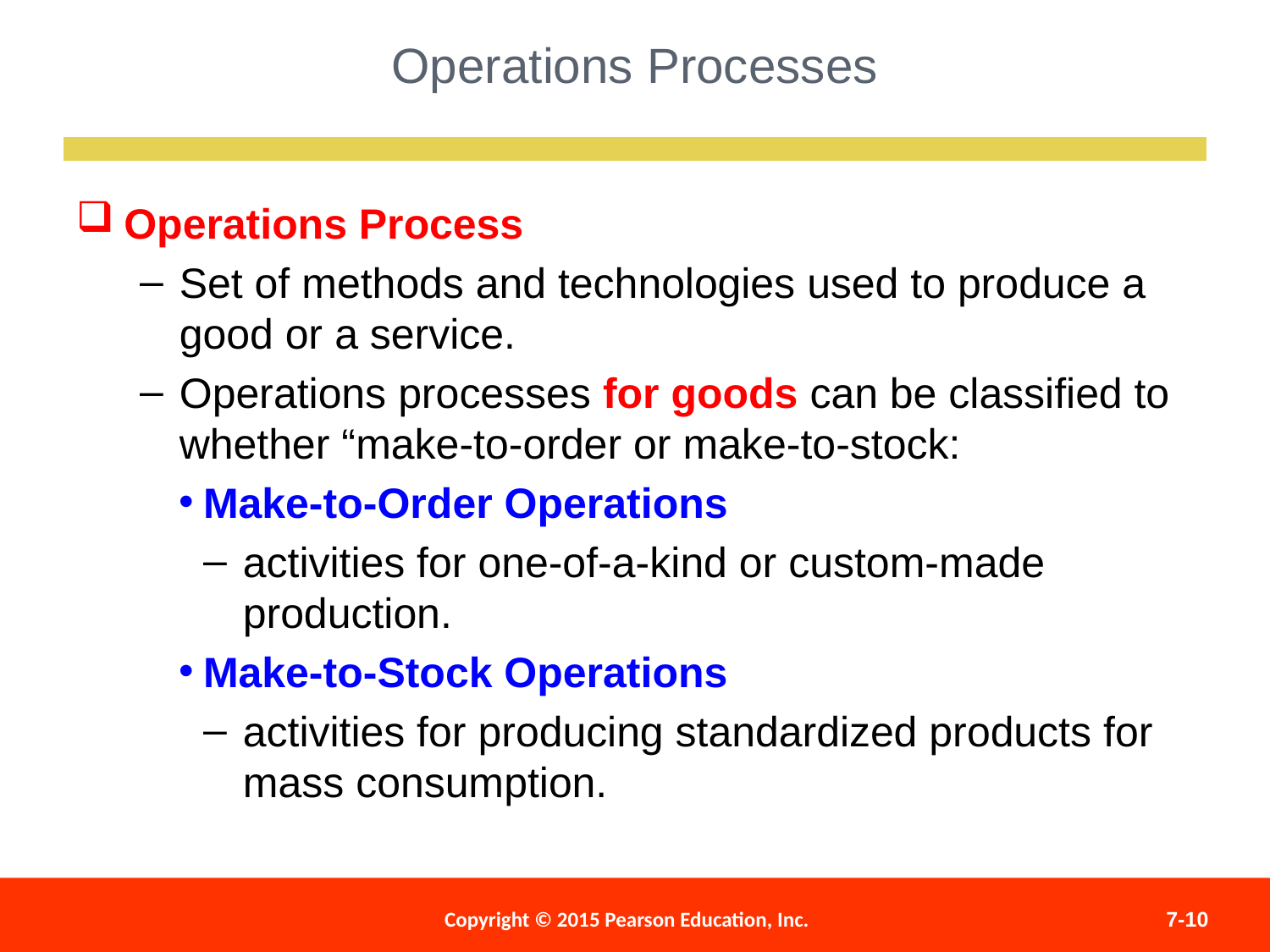

Operations Processes
Operations Process
Set of methods and technologies used to produce a good or a service.
Operations processes for goods can be classified to whether “make-to-order or make-to-stock:
Make-to-Order Operations
activities for one-of-a-kind or custom-made production.
Make-to-Stock Operations
activities for producing standardized products for mass consumption.